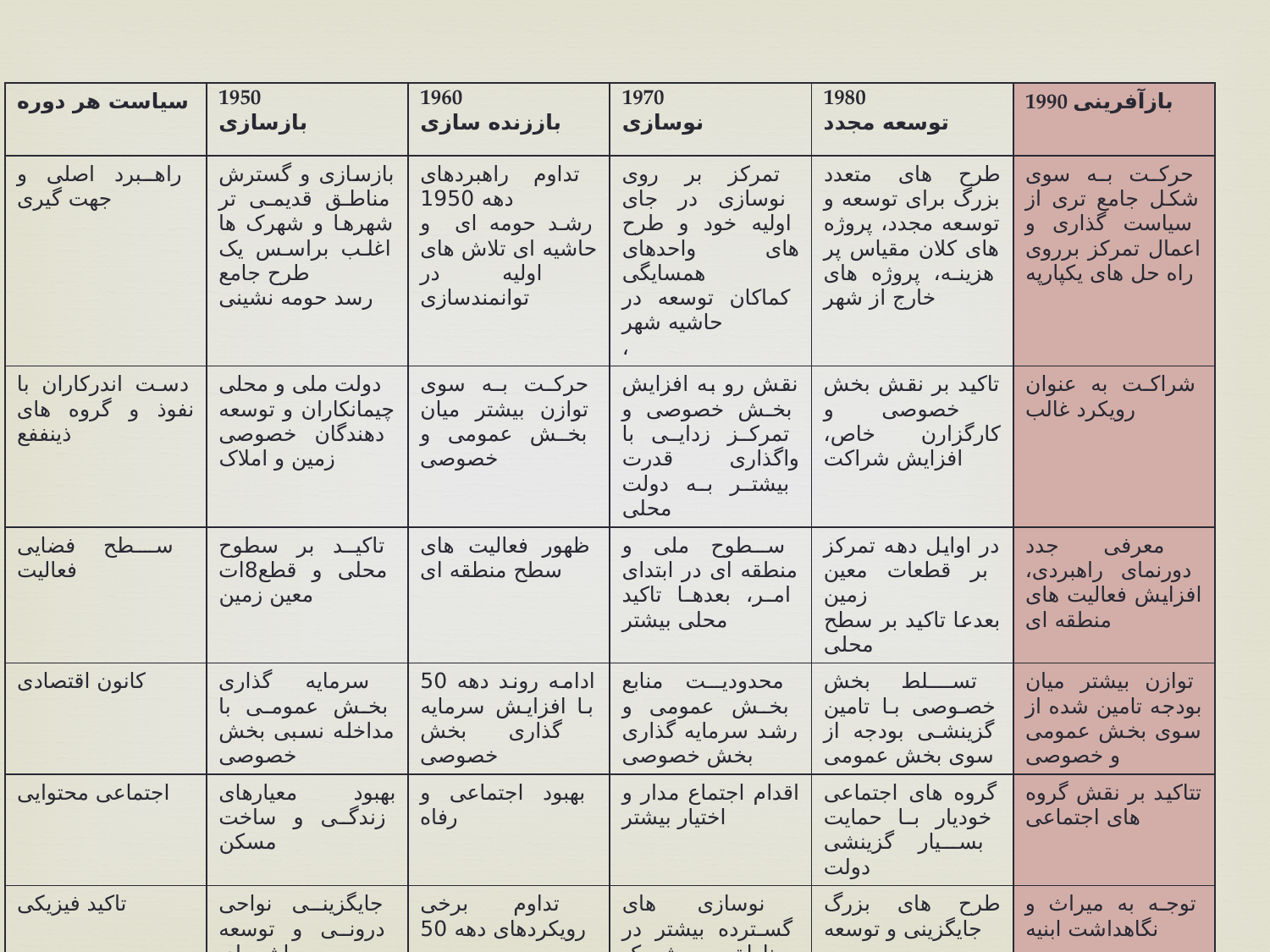

| سیاست هر دوره | 1950 بازسازی | 1960 باززنده سازی | 1970 نوسازی | 1980 توسعه مجدد | 1990 بازآفرینی |
| --- | --- | --- | --- | --- | --- |
| راهبرد اصلی و جهت گیری | بازسازی و گسترش مناطق قدیمی تر شهرها و شهرک ها اغلب براسس یک طرح جامع رسد حومه نشینی | تداوم راهبردهای دهه 1950 رشد حومه ای و حاشیه ای تلاش های اولیه در توانمندسازی | تمرکز بر روی نوسازی در جای اولیه خود و طرح های واحدهای همسایگی کماکان توسعه در حاشیه شهر ، | طرح های متعدد بزرگ برای توسعه و توسعه مجدد، پروژه های کلان مقیاس پر هزینه، پروژه های خارج از شهر | حرکت به سوی شکل جامع تری از سیاست گذاری و اعمال تمرکز برروی راه حل های یکپارپه |
| دست اندرکاران با نفوذ و گروه های ذینففع | دولت ملی و محلی چیمانکاران و توسعه دهندگان خصوصی زمین و املاک | حرکت به سوی توازن بیشتر میان بخش عمومی و خصوصی | نقش رو به افزایش بخش خصوصی و تمرکز زدایی با واگذاری قدرت بیشتر به دولت محلی | تاکید بر نقش بخش خصوصی و کارگزارن خاص، افزایش شراکت | شراکت به عنوان رویکرد غالب |
| سطح فضایی فعالیت | تاکید بر سطوح محلی و قطع8ات معین زمین | ظهور فعالیت های سطح منطقه ای | سطوح ملی و منطقه ای در ابتدای امر، بعدها تاکید محلی بیشتر | در اوایل دهه تمرکز بر قطعات معین زمین بعدعا تاکید بر سطح محلی | معرفی جدد دورنمای راهبردی، افزایش فعالیت های منطقه ای |
| کانون اقتصادی | سرمایه گذاری بخش عمومی با مداخله نسبی بخش خصوصی | ادامه روند دهه 50 با افزایش سرمایه گذاری بخش خصوصی | محدودیت منابع بخش عمومی و رشد سرمایه گذاری بخش خصوصی | تسلط بخش خصوصی با تامین گزینشی بودجه از سوی بخش عمومی | توازن بیشتر میان بودجه تامین شده از سوی بخش عمومی و خصوصی |
| اجتماعی محتوایی | بهبود معیارهای زندگی و ساخت مسکن | بهبود اجتماعی و رفاه | اقدام اجتماع مدار و اختیار بیشتر | گروه های اجتماعی خودیار با حمایت بسیار گزینشی دولت | تتاکید بر نقش گروه های اجتماعی |
| تاکید فیزیکی | جایگزینی نواحی درونی و توسعه حاشیه ای | تداوم برخی رویکردهای دهه 50 | نوسازی های گسترده بیشتر در مناطق و شهرک های قدیمی | طرح های بزرگ جایگزینی و توسعه | توجه به میراث و نگاهداشت ابنیه |